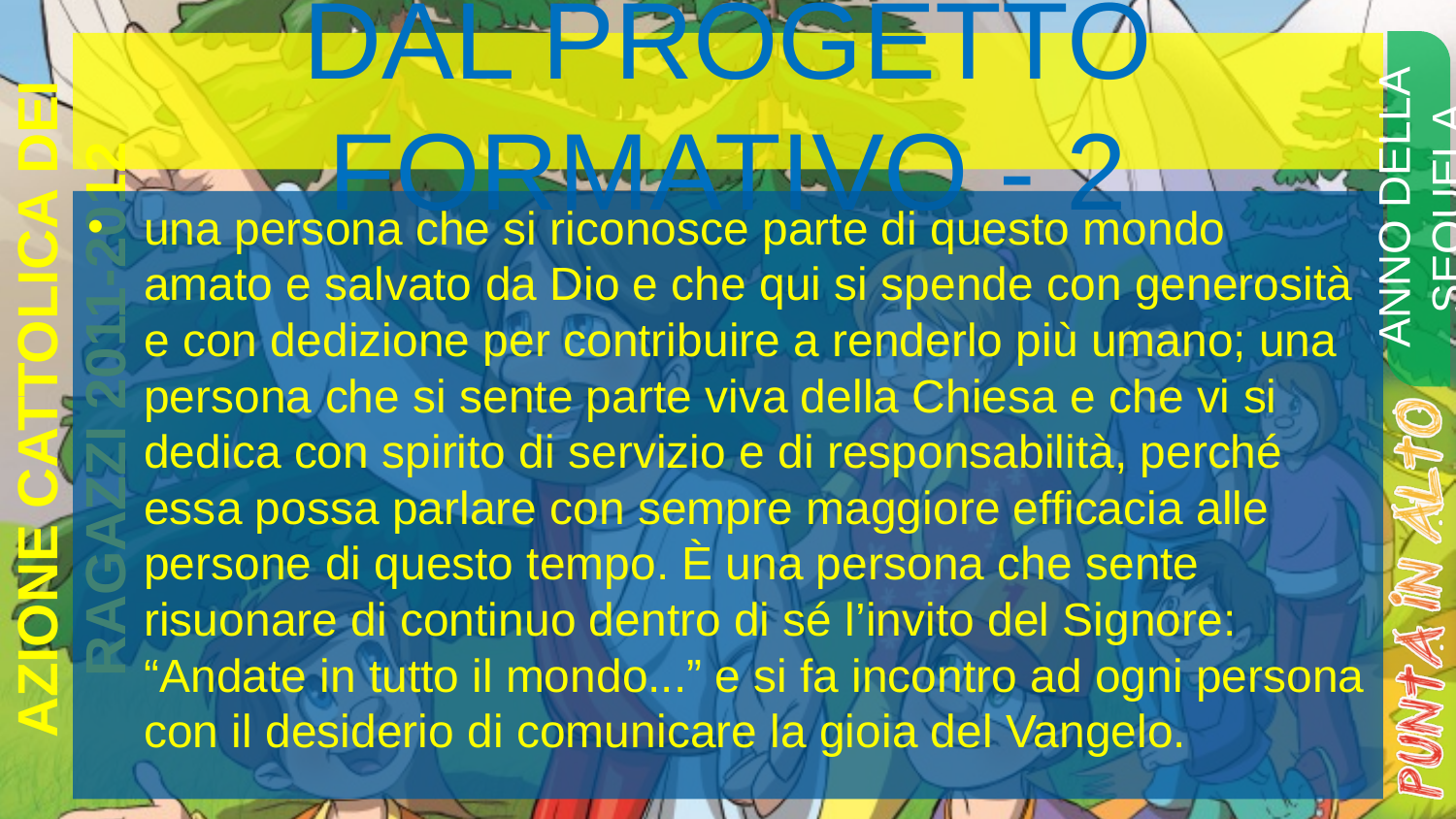

# Dal Progetto Formativo - 2
ANNO DELLA SEQUELA
una persona che si riconosce parte di questo mondo amato e salvato da Dio e che qui si spende con generosità e con dedizione per contribuire a renderlo più umano; una persona che si sente parte viva della Chiesa e che vi si dedica con spirito di servizio e di responsabilità, perché essa possa parlare con sempre maggiore efficacia alle persone di questo tempo. È una persona che sente risuonare di continuo dentro di sé l’invito del Signore: “Andate in tutto il mondo...” e si fa incontro ad ogni persona con il desiderio di comunicare la gioia del Vangelo.